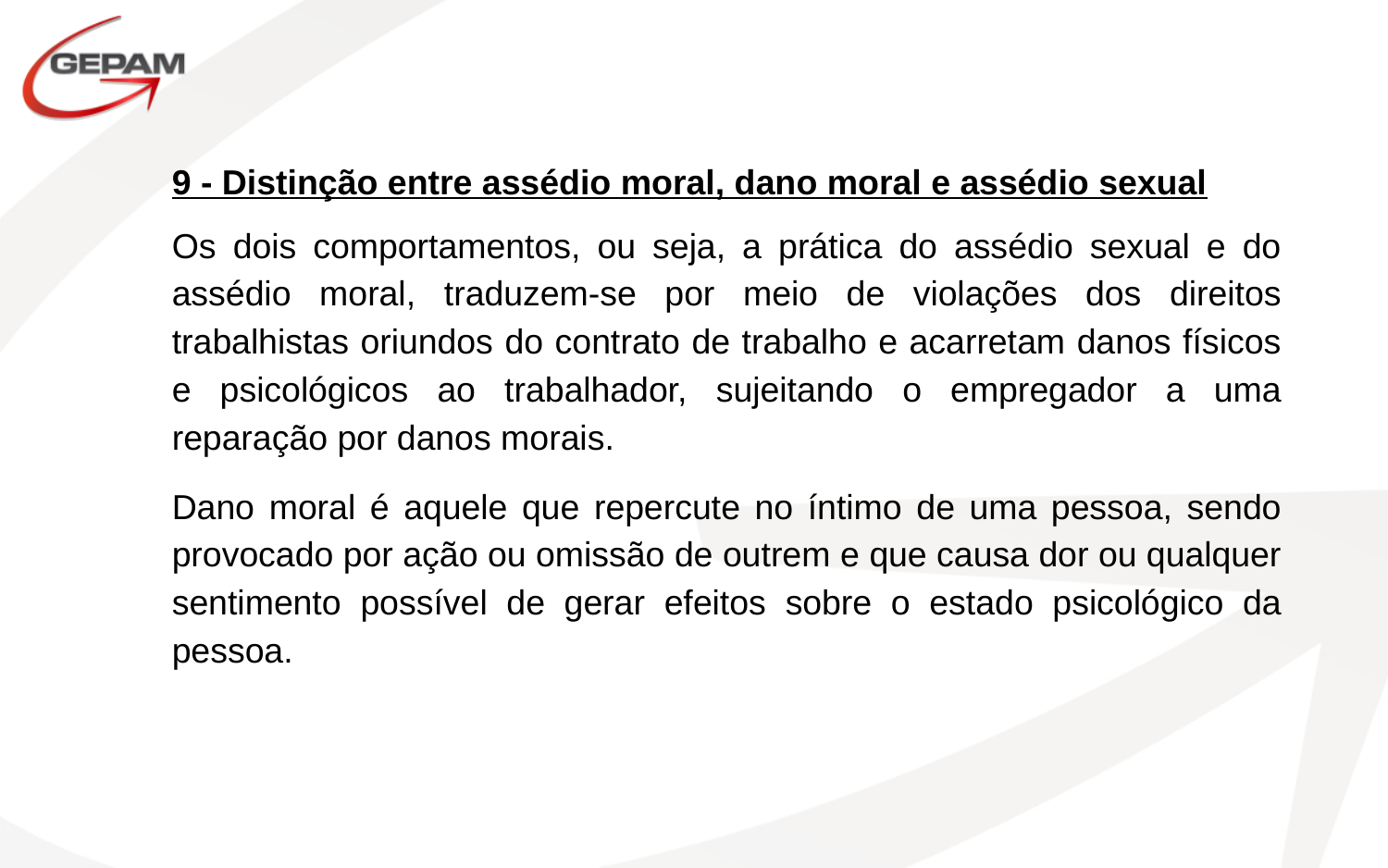

9 - Distinção entre assédio moral, dano moral e assédio sexual
Os dois comportamentos, ou seja, a prática do assédio sexual e do assédio moral, traduzem-se por meio de violações dos direitos trabalhistas oriundos do contrato de trabalho e acarretam danos físicos e psicológicos ao trabalhador, sujeitando o empregador a uma reparação por danos morais.
Dano moral é aquele que repercute no íntimo de uma pessoa, sendo provocado por ação ou omissão de outrem e que causa dor ou qualquer sentimento possível de gerar efeitos sobre o estado psicológico da pessoa.